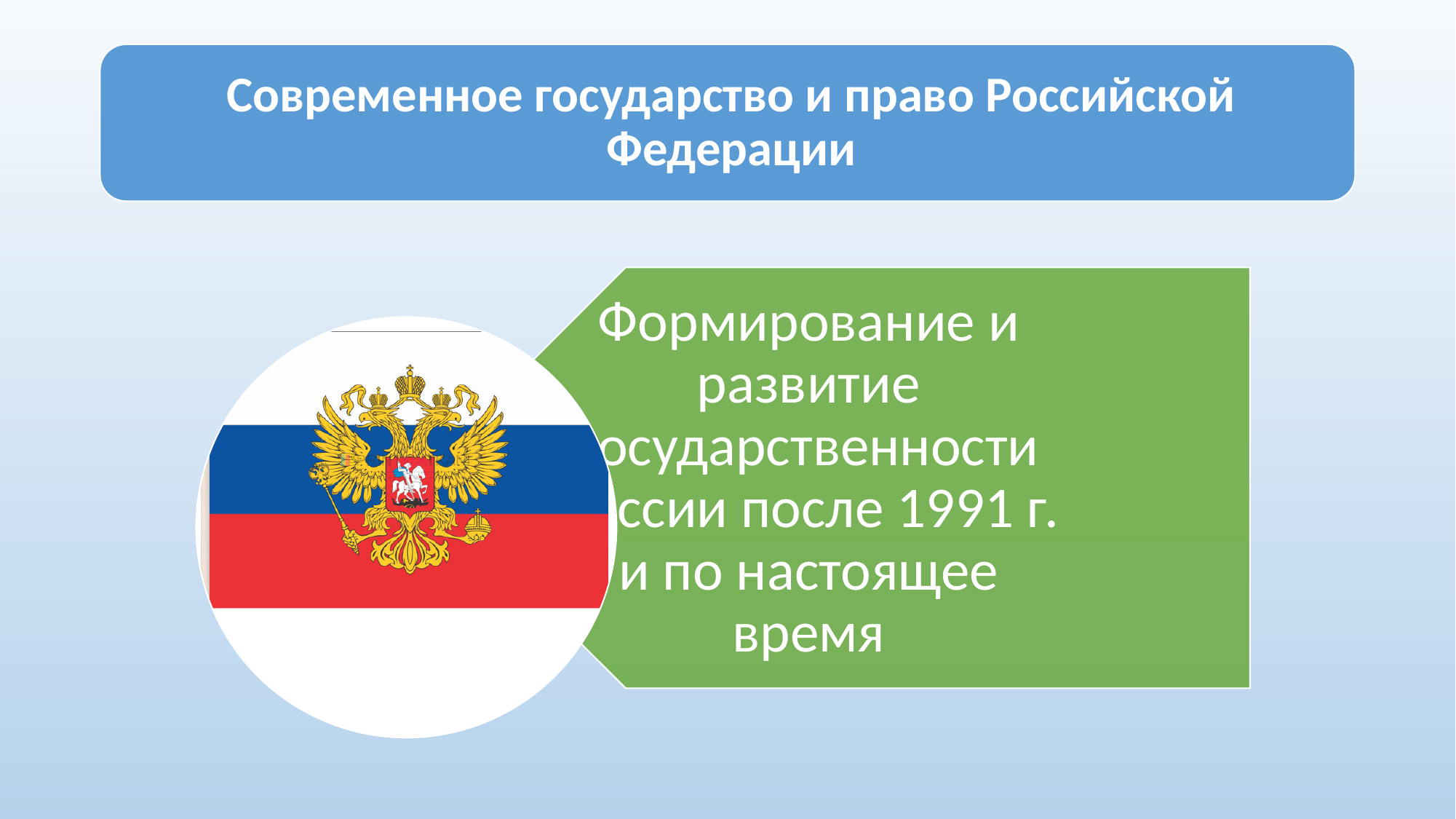

Современное государство и право Российской Федерации
Формирование и развитие государственности России после 1991 г. и по настоящее время